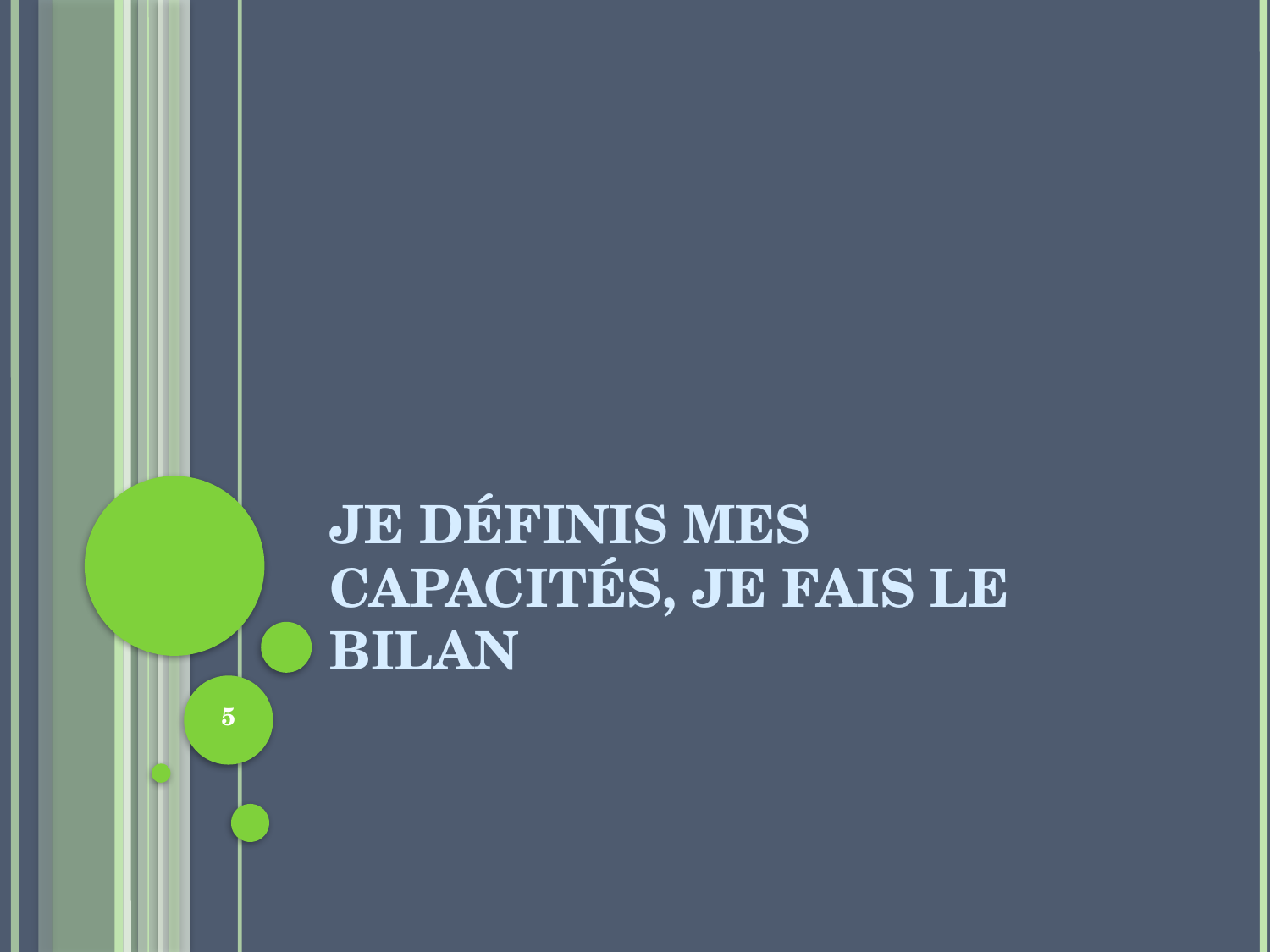

# Je définis mes capacités, je fais le bilan
5